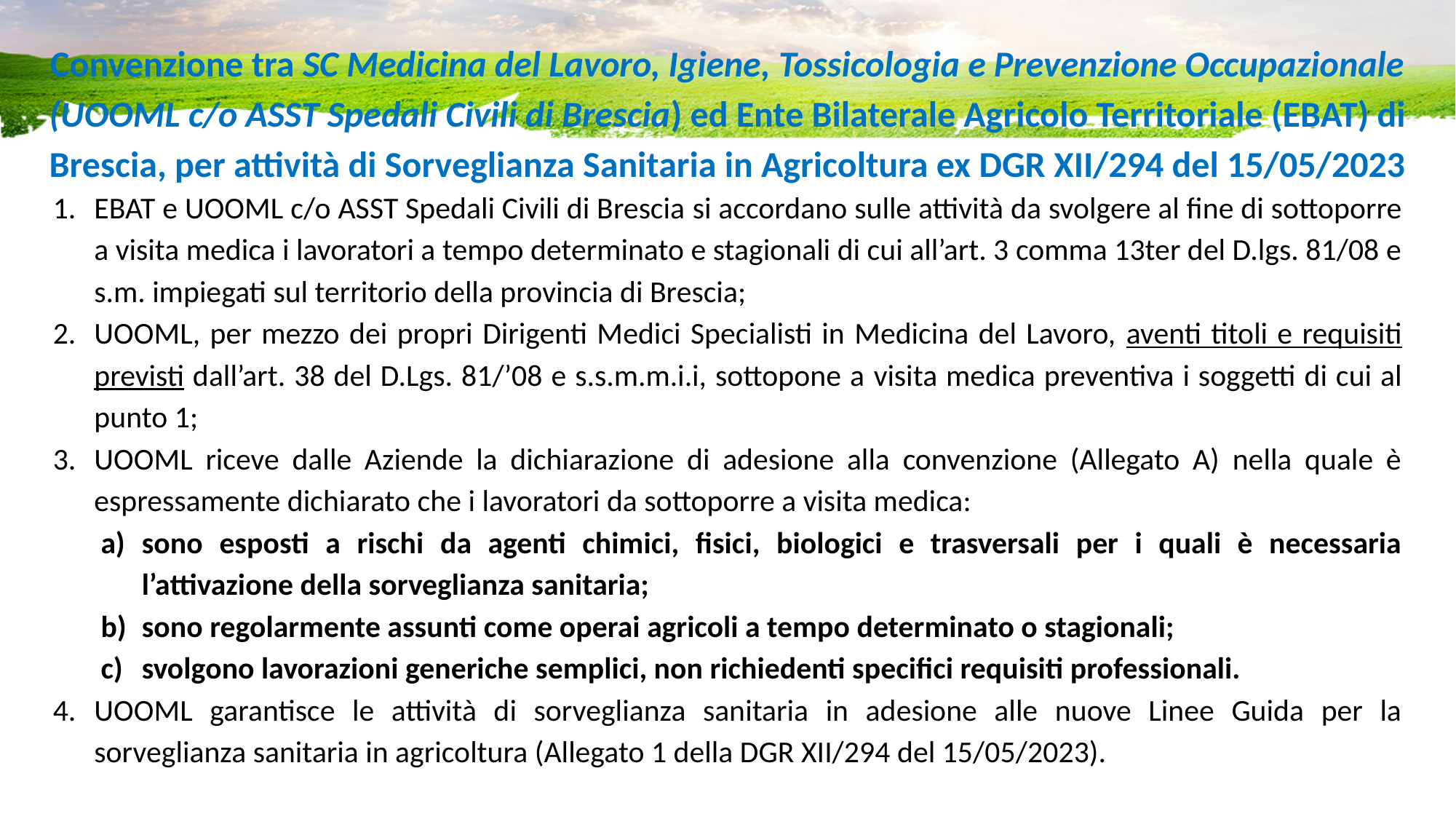

# Convenzione tra SC Medicina del Lavoro, Igiene, Tossicologia e Prevenzione Occupazionale (UOOML c/o ASST Spedali Civili di Brescia) ed Ente Bilaterale Agricolo Territoriale (EBAT) di Brescia, per attività di Sorveglianza Sanitaria in Agricoltura ex DGR XII/294 del 15/05/2023
EBAT e UOOML c/o ASST Spedali Civili di Brescia si accordano sulle attività da svolgere al fine di sottoporre a visita medica i lavoratori a tempo determinato e stagionali di cui all’art. 3 comma 13ter del D.lgs. 81/08 e s.m. impiegati sul territorio della provincia di Brescia;
UOOML, per mezzo dei propri Dirigenti Medici Specialisti in Medicina del Lavoro, aventi titoli e requisiti previsti dall’art. 38 del D.Lgs. 81/’08 e s.s.m.m.i.i, sottopone a visita medica preventiva i soggetti di cui al punto 1;
UOOML riceve dalle Aziende la dichiarazione di adesione alla convenzione (Allegato A) nella quale è espressamente dichiarato che i lavoratori da sottoporre a visita medica:
sono esposti a rischi da agenti chimici, fisici, biologici e trasversali per i quali è necessaria l’attivazione della sorveglianza sanitaria;
sono regolarmente assunti come operai agricoli a tempo determinato o stagionali;
svolgono lavorazioni generiche semplici, non richiedenti specifici requisiti professionali.
UOOML garantisce le attività di sorveglianza sanitaria in adesione alle nuove Linee Guida per la sorveglianza sanitaria in agricoltura (Allegato 1 della DGR XII/294 del 15/05/2023).